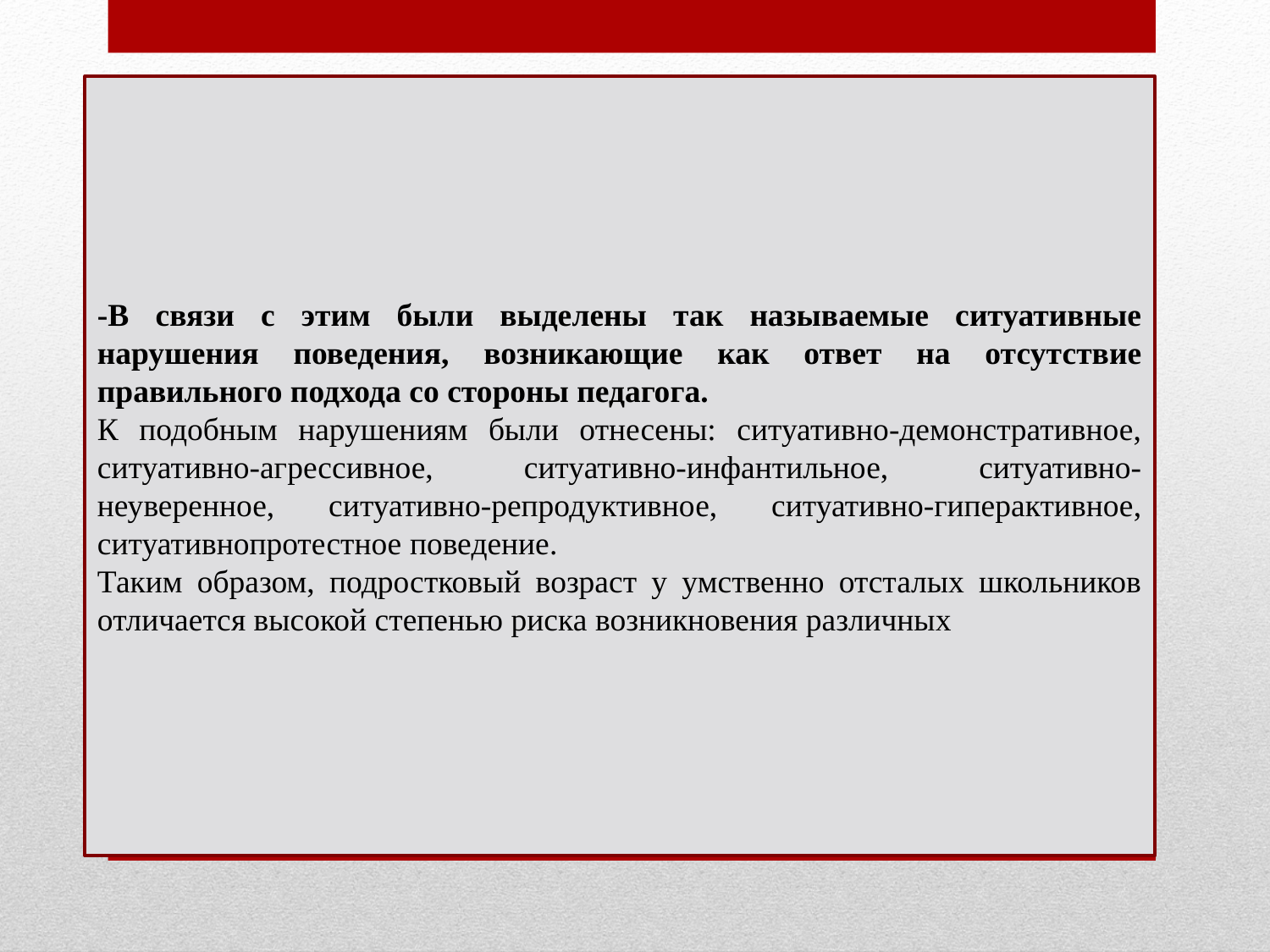

-В связи с этим были выделены так называемые ситуативные нарушения поведения, возникающие как ответ на отсутствие правильного подхода со стороны педагога.
К подобным нарушениям были отнесены: ситуативно-демонстративное, ситуативно-агрессивное, ситуативно-инфантильное, ситуативно-неуверенное, ситуативно-репродуктивное, ситуативно-гиперактивное, ситуативнопротестное поведение.
Таким образом, подростковый возраст у умственно отсталых школьников отличается высокой степенью риска возникновения различных